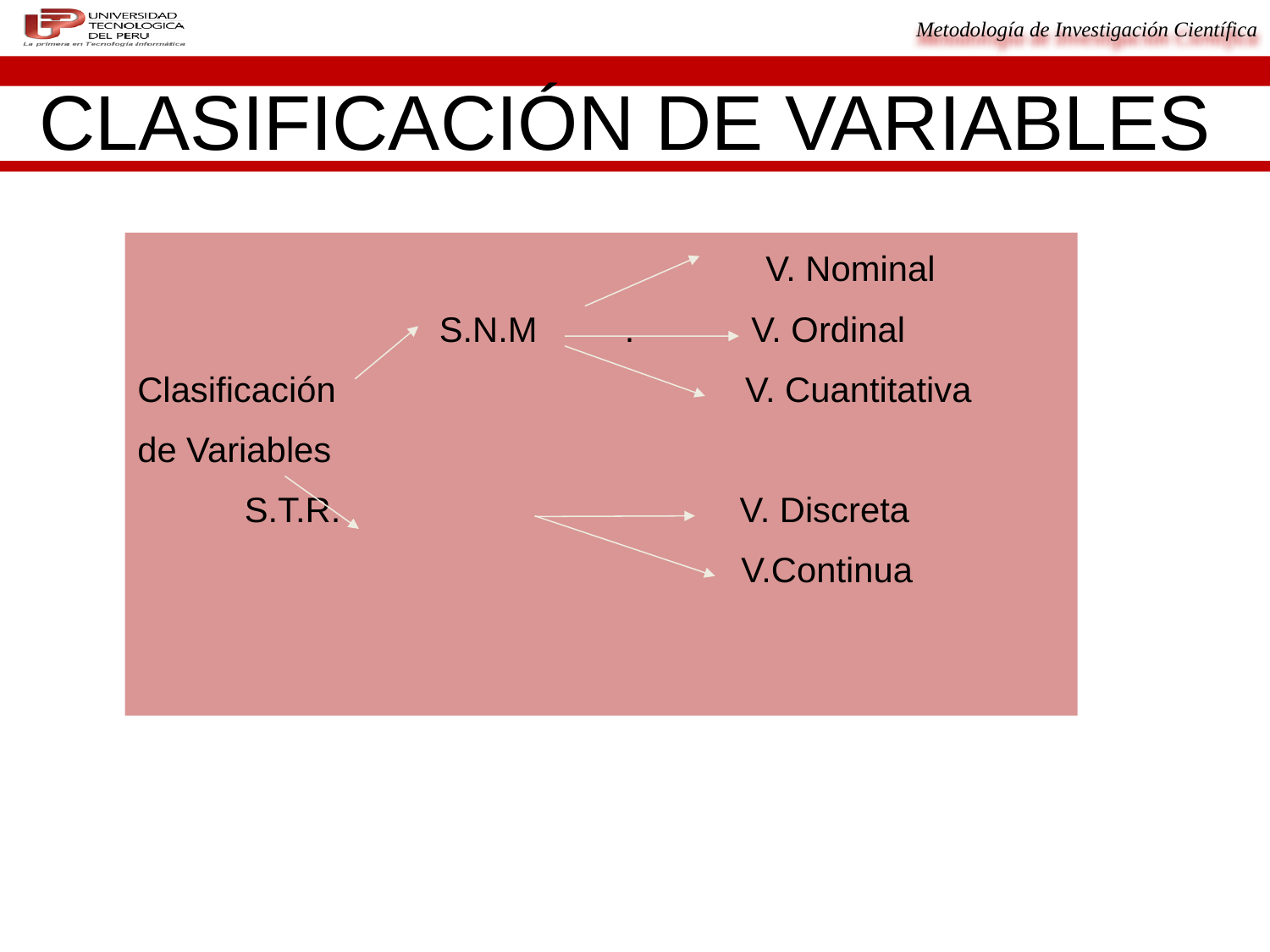

CLASIFICACIÓN DE VARIABLES
                                                     V. Nominal
                               S.N.M         .            V. Ordinal
Clasificación                                          V. Cuantitativa
de Variables
           S.T.R.                                         V. Discreta
                                                              V.Continua